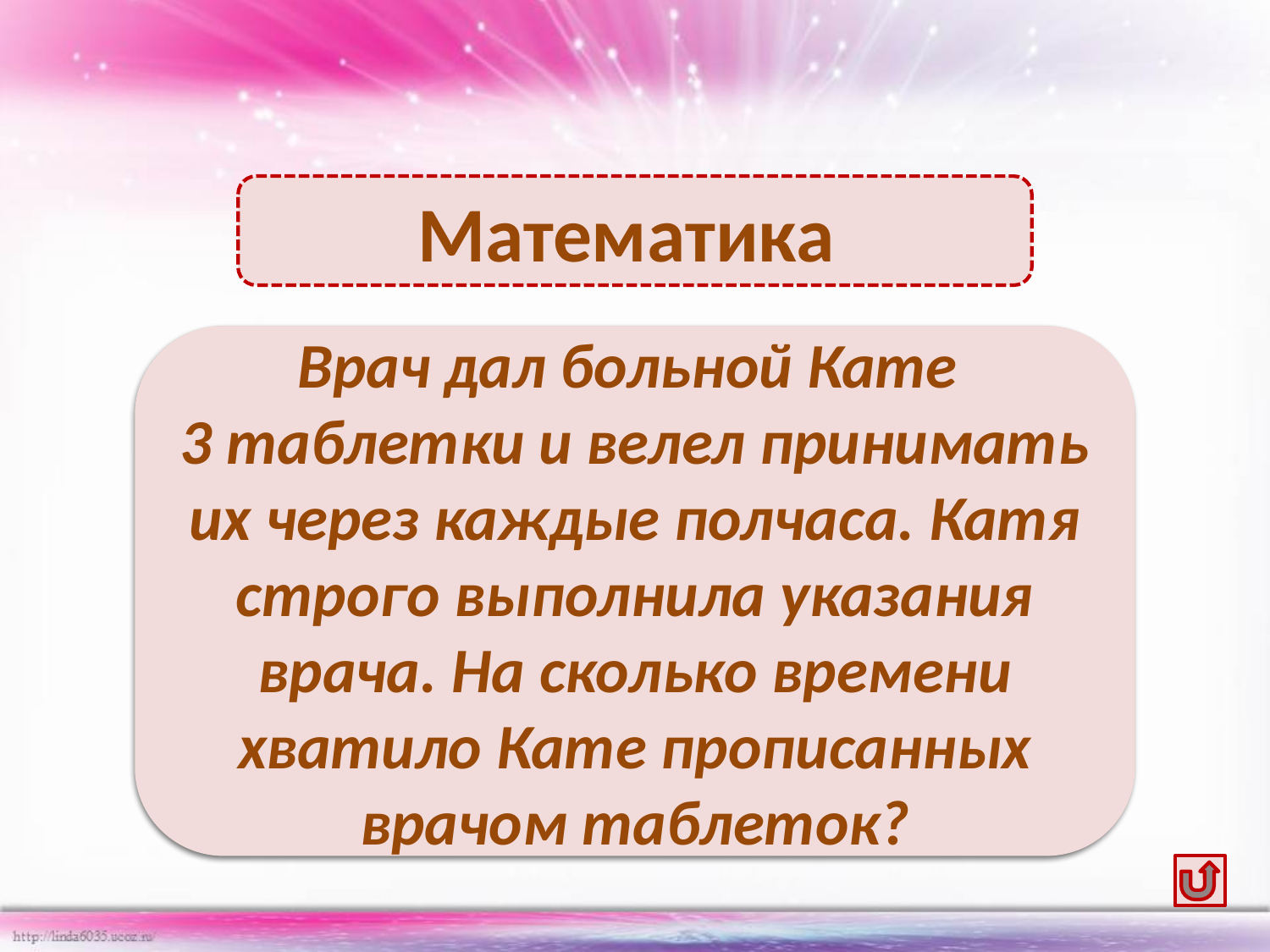

Математика
На 1 час 30 минут
Врач дал больной Кате
3 таблетки и велел принимать их через каждые полчаса. Катя строго выполнила указания врача. На сколько времени хватило Кате прописанных врачом таблеток?